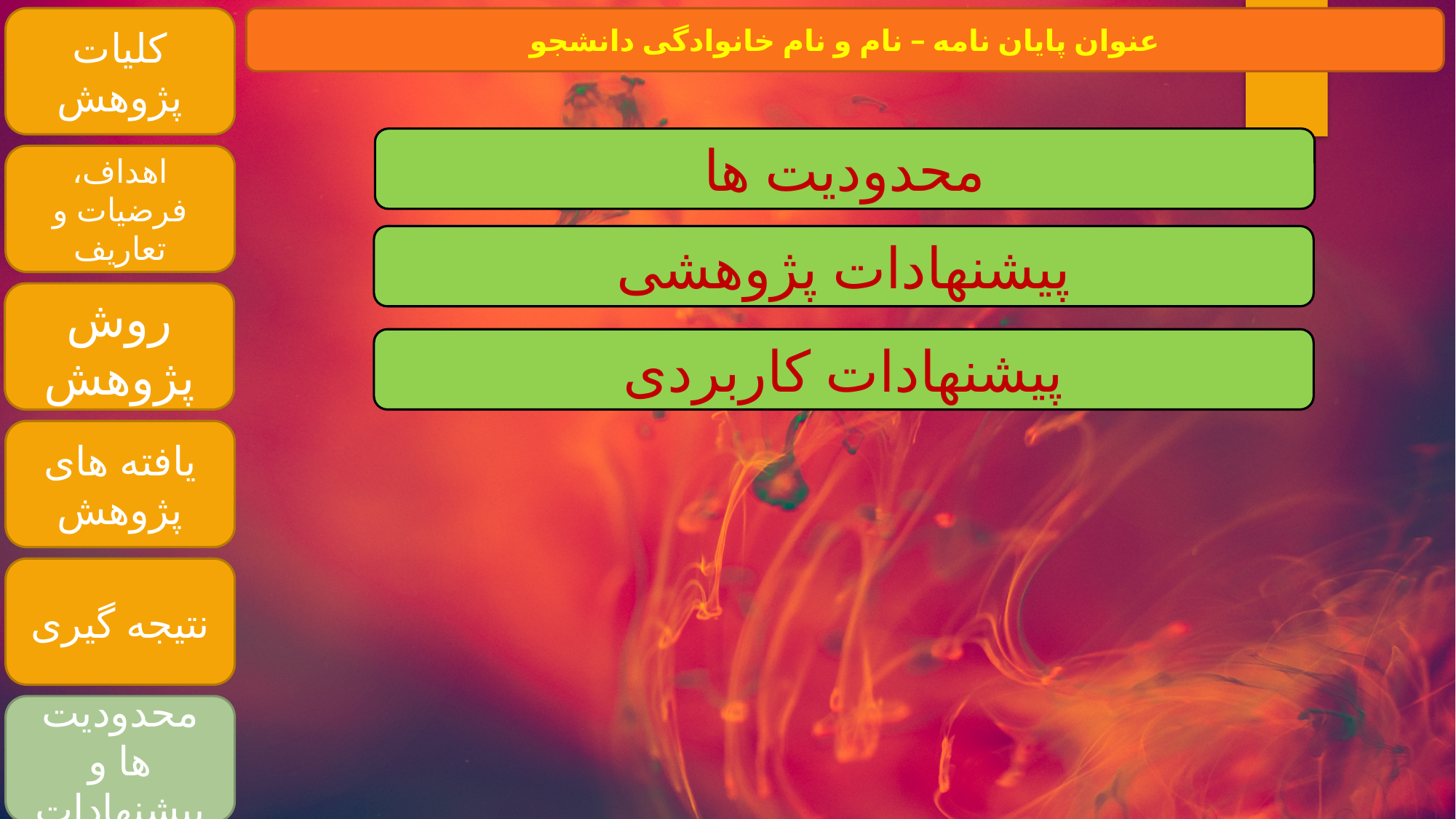

کلیات پژوهش
عنوان پایان نامه – نام و نام خانوادگی دانشجو
محدودیت ها
اهداف، فرضیات و تعاریف
پیشنهادات پژوهشی
روش پژوهش
پیشنهادات کاربردی
یافته های پژوهش
نتیجه گیری
محدودیت ها و پیشنهادات